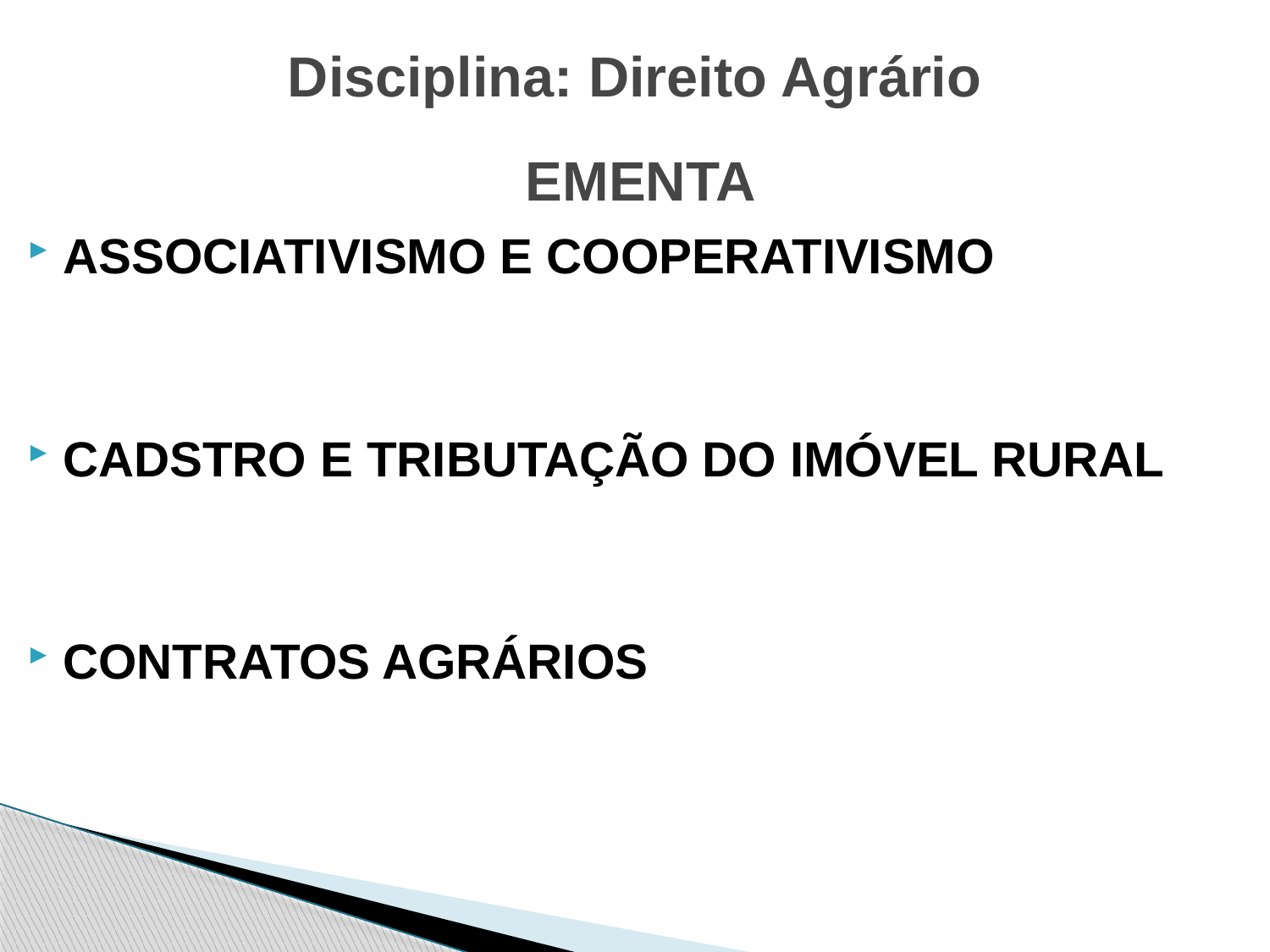

Disciplina: Direito Agrário
# EMENTA
ASSOCIATIVISMO E COOPERATIVISMO

CADSTRO E TRIBUTAÇÃO DO IMÓVEL RURAL

CONTRATOS AGRÁRIOS